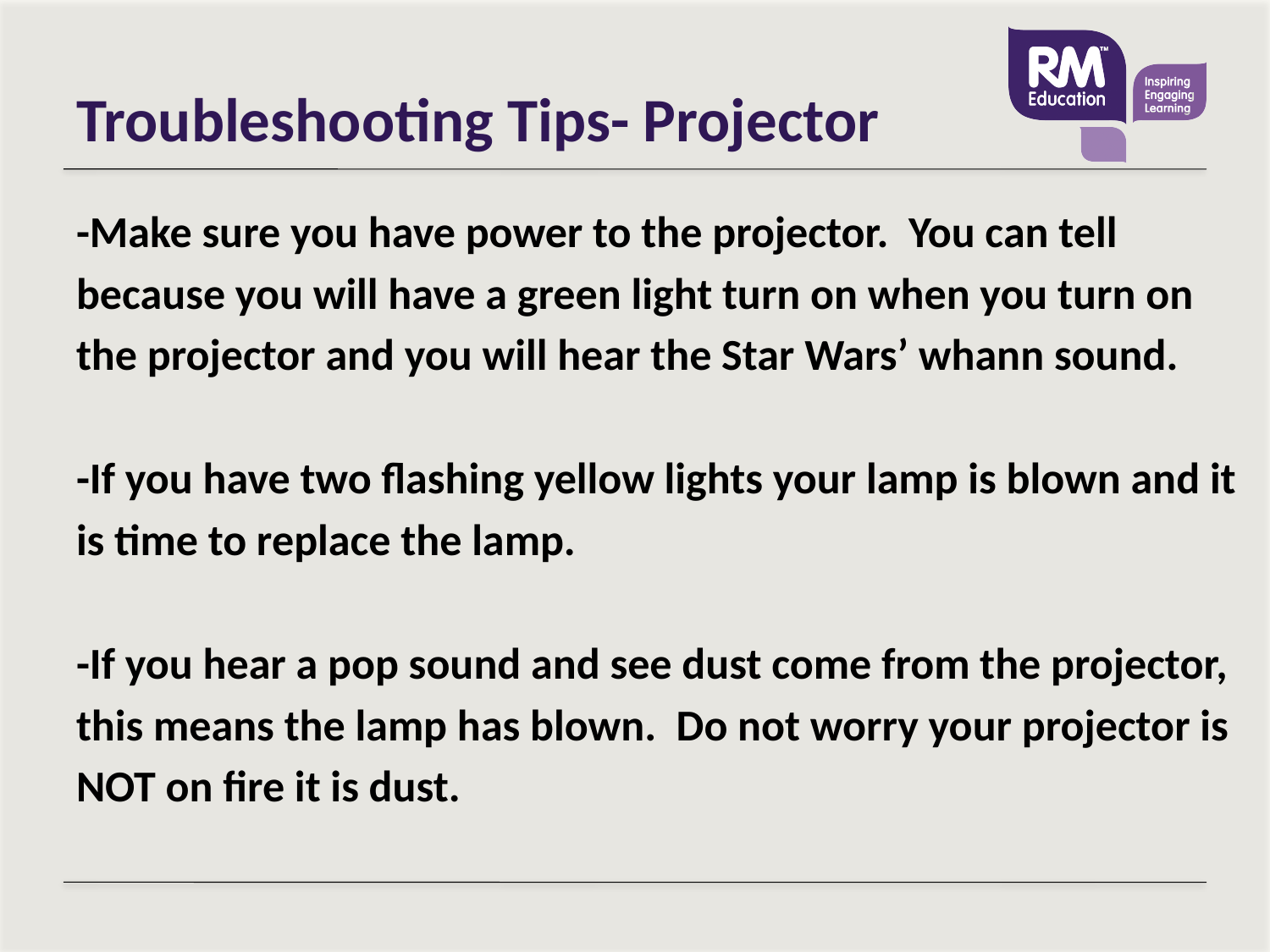

# Troubleshooting Tips- Projector
-Make sure you have power to the projector.  You can tell
because you will have a green light turn on when you turn on
the projector and you will hear the Star Wars’ whann sound.

-If you have two flashing yellow lights your lamp is blown and it
is time to replace the lamp.

-If you hear a pop sound and see dust come from the projector,
this means the lamp has blown.  Do not worry your projector is
NOT on fire it is dust.